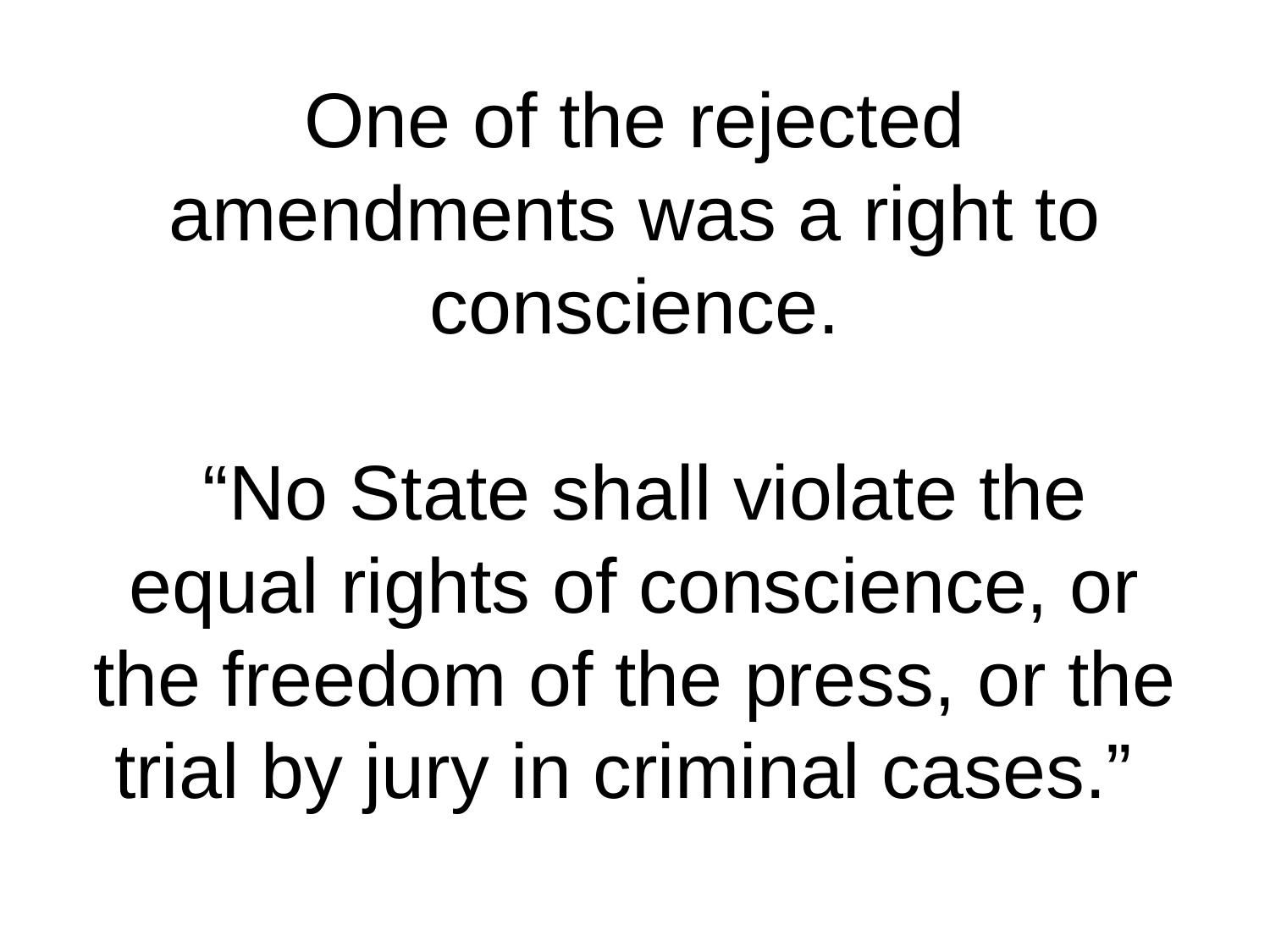

# One of the rejected amendments was a right to conscience. “No State shall violate the equal rights of conscience, or the freedom of the press, or the trial by jury in criminal cases.”